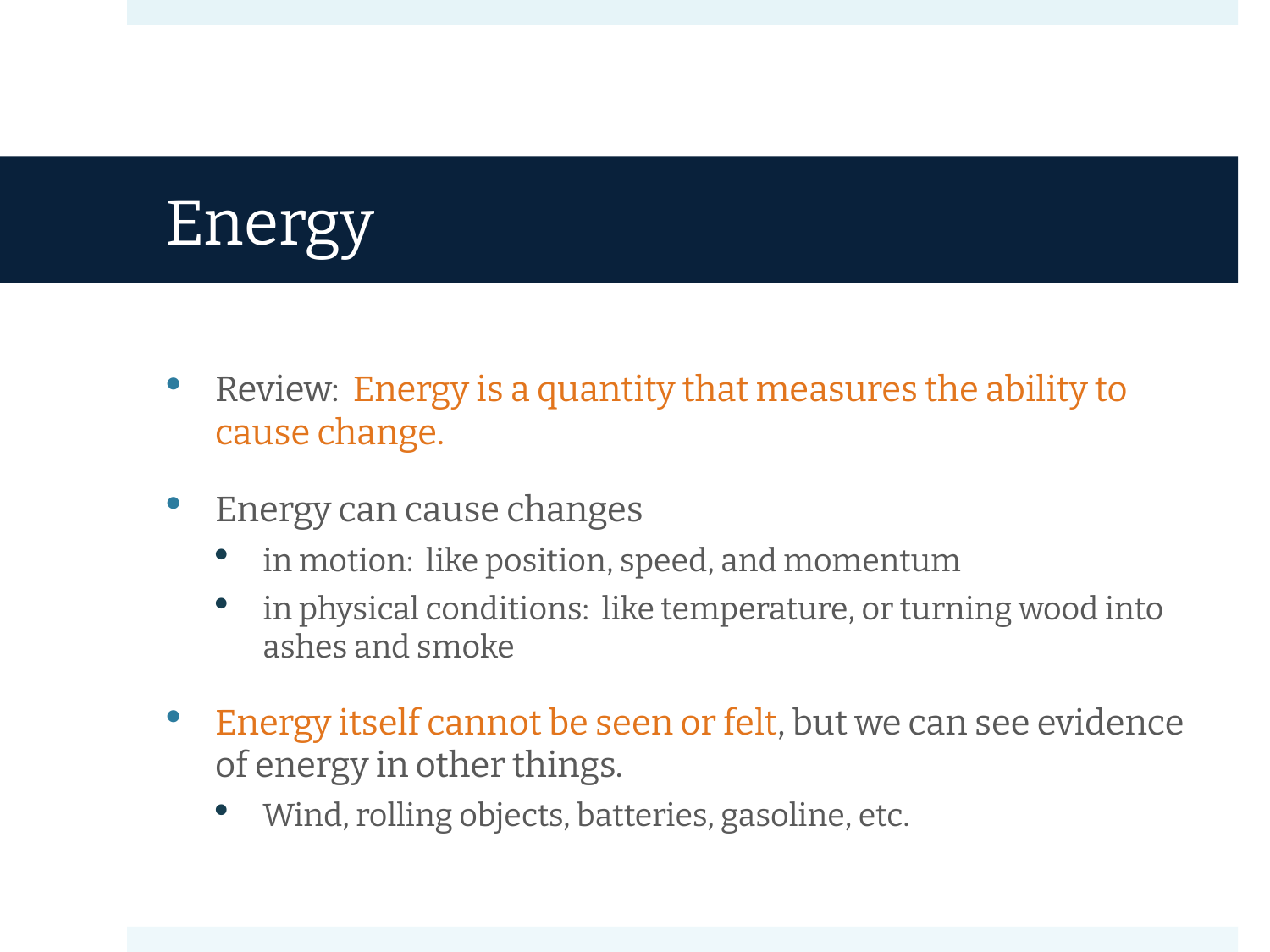

# Energy
Review:  Energy is a quantity that measures the ability to cause change.
Energy can cause changes
in motion:  like position, speed, and momentum
in physical conditions:  like temperature, or turning wood into ashes and smoke
Energy itself cannot be seen or felt, but we can see evidence of energy in other things.
Wind, rolling objects, batteries, gasoline, etc.